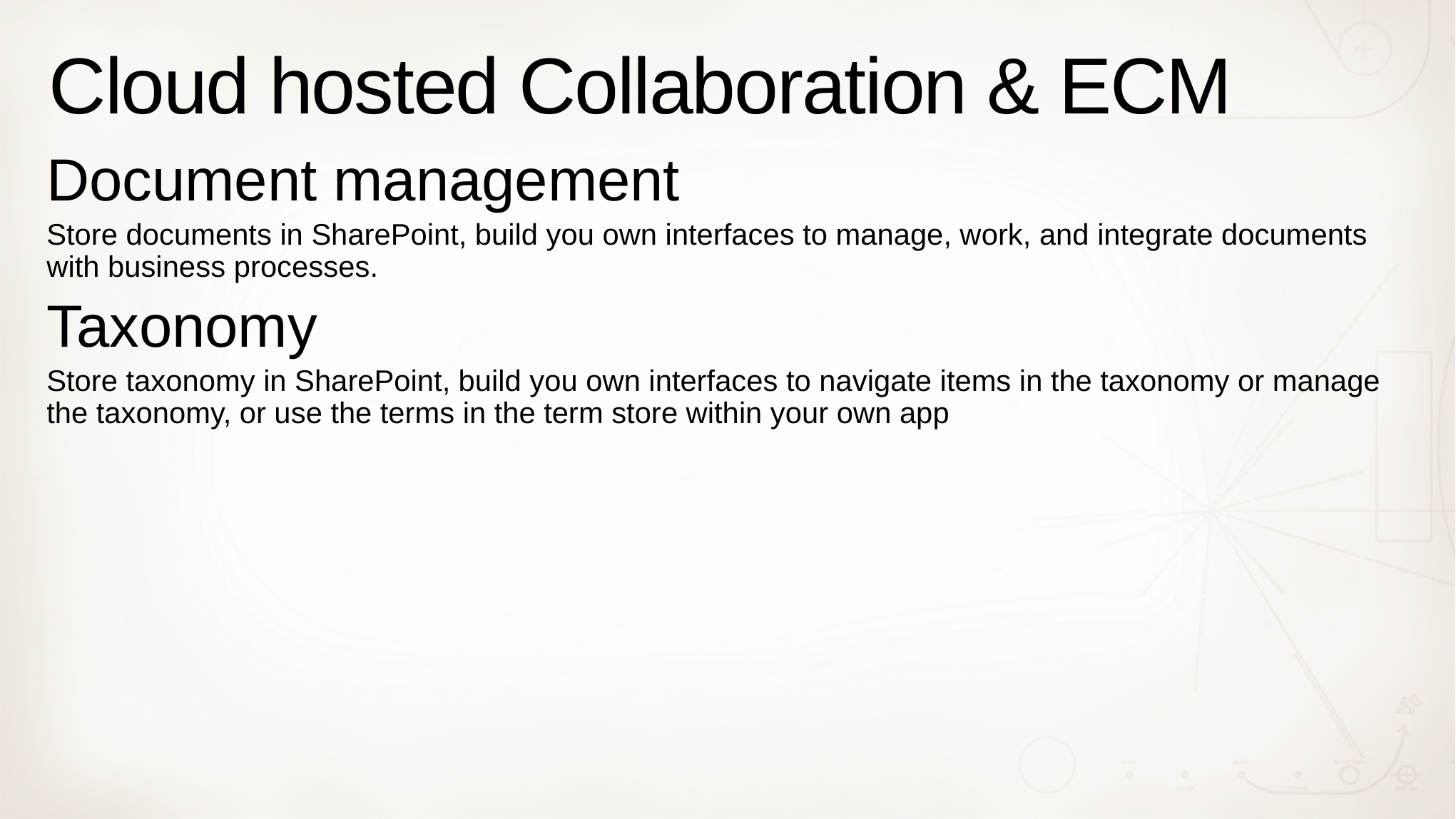

# Cloud hosted Collaboration & ECM
Document management
Store documents in SharePoint, build you own interfaces to manage, work, and integrate documents with business processes.
Taxonomy
Store taxonomy in SharePoint, build you own interfaces to navigate items in the taxonomy or manage the taxonomy, or use the terms in the term store within your own app